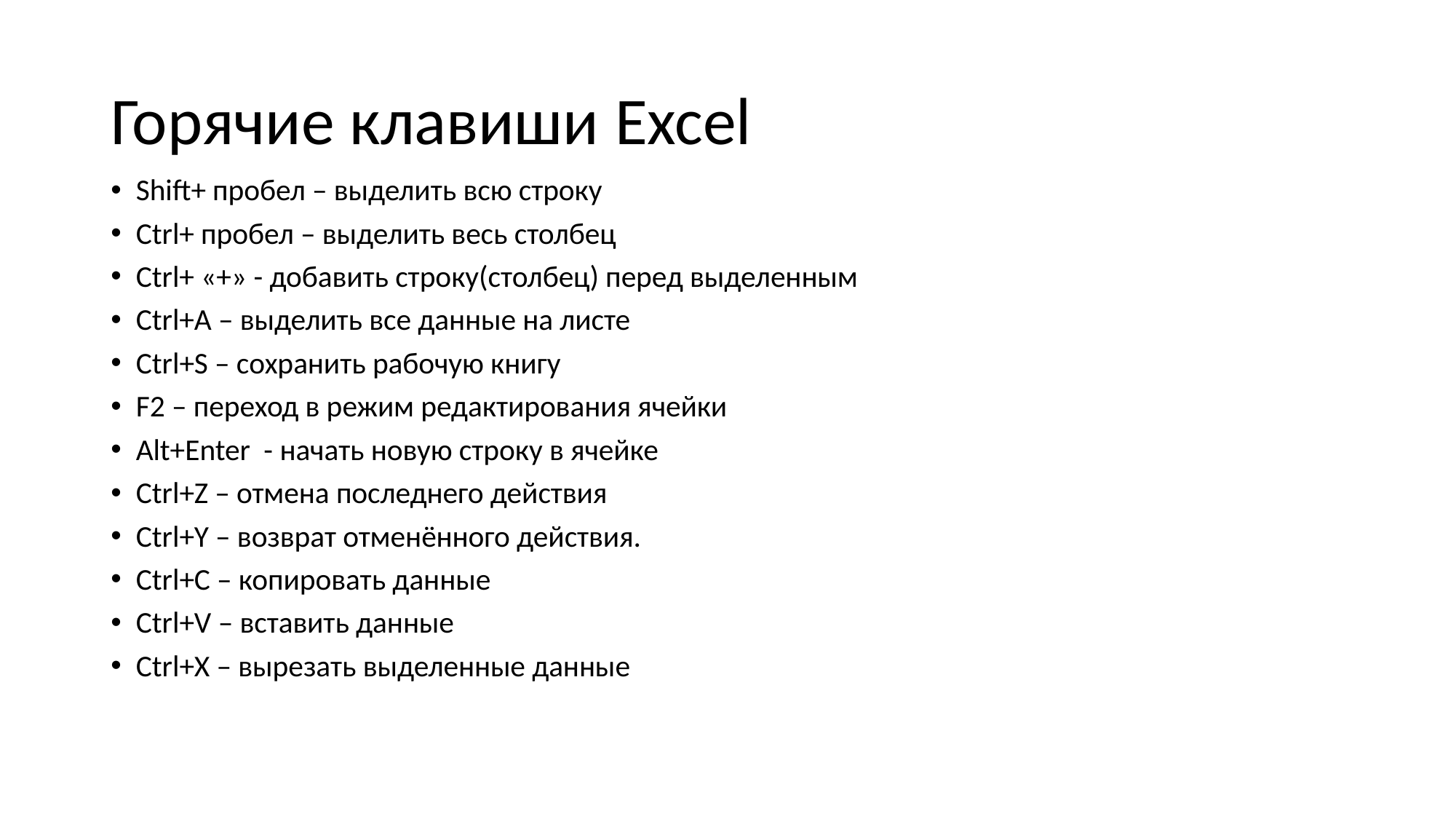

# Горячие клавиши Excel
Shift+ пробел – выделить всю строку
Ctrl+ пробел – выделить весь столбец
Ctrl+ «+» - добавить строку(столбец) перед выделенным
Ctrl+А – выделить все данные на листе
Ctrl+S – сохранить рабочую книгу
F2 – переход в режим редактирования ячейки
Alt+Enter  - начать новую строку в ячейке
Ctrl+Z – отмена последнего действия
Ctrl+Y – возврат отменённого действия.
Ctrl+C – копировать данные
Ctrl+V – вставить данные
Ctrl+X – вырезать выделенные данные